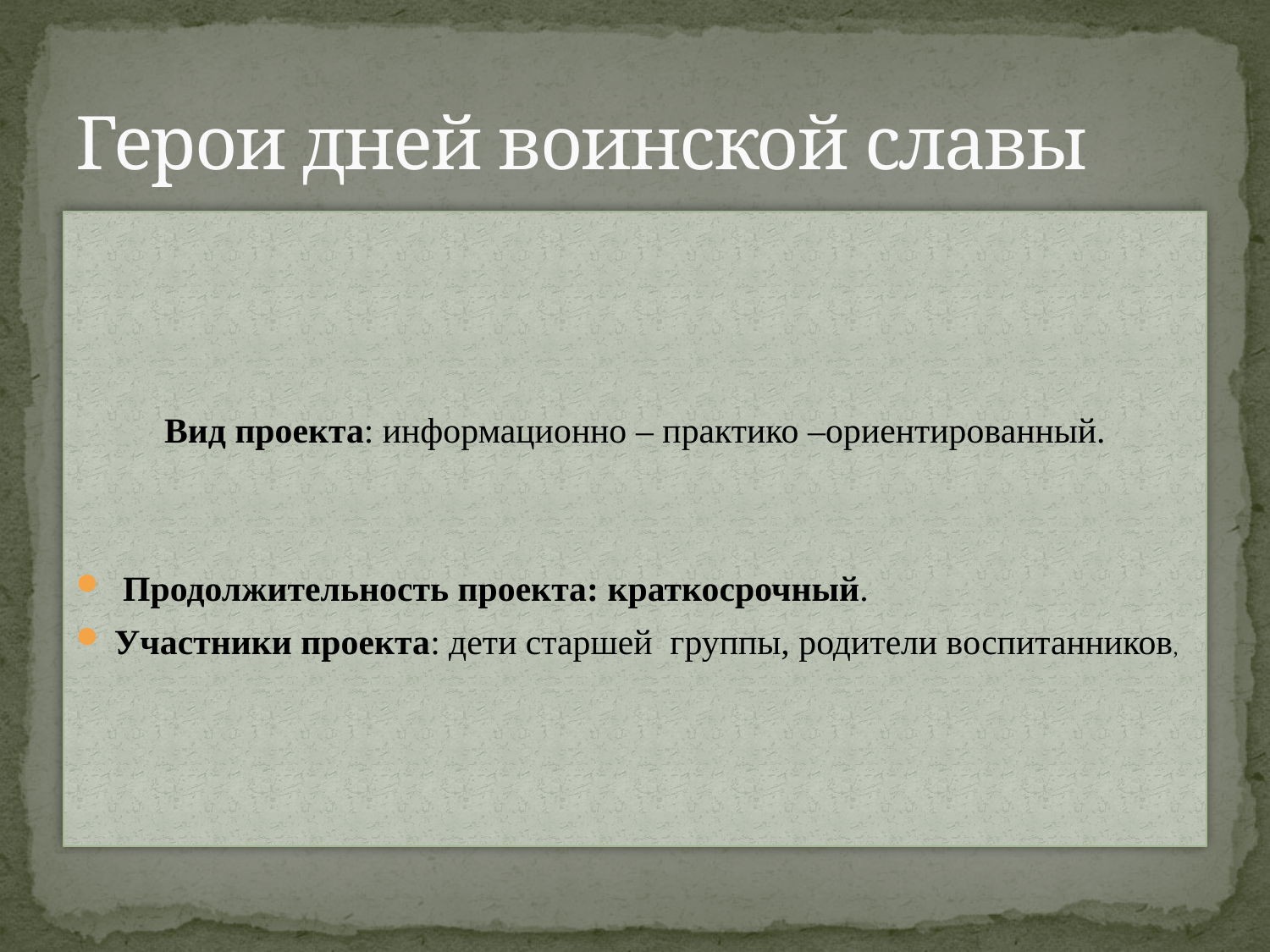

# Герои дней воинской славы

Вид проекта: информационно – практико –ориентированный.

 Продолжительность проекта: краткосрочный.
Участники проекта: дети старшей  группы, родители воспитанников,